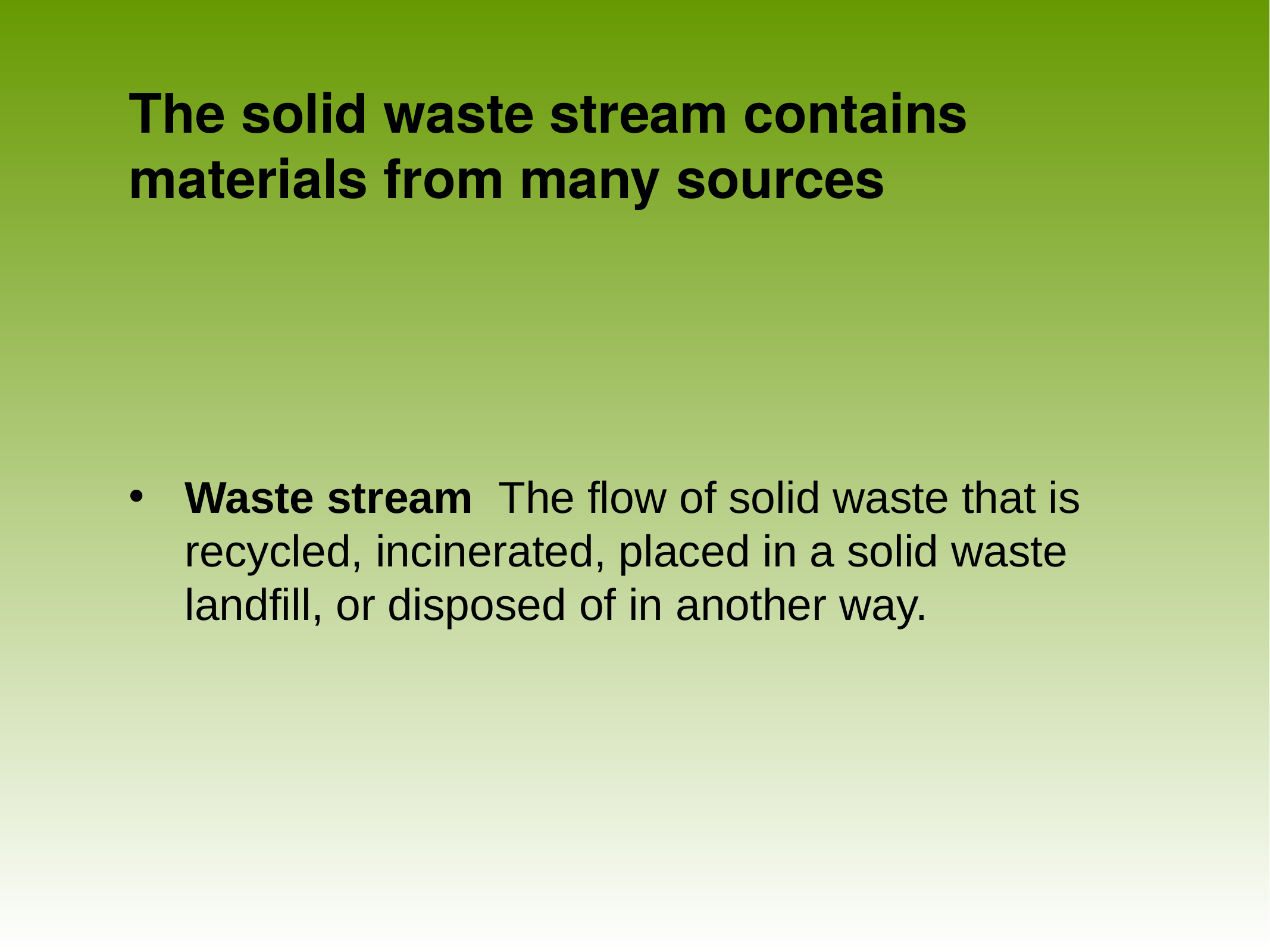

# The solid waste stream contains materials from many sources
Waste stream  The flow of solid waste that is recycled, incinerated, placed in a solid waste landfill, or disposed of in another way.